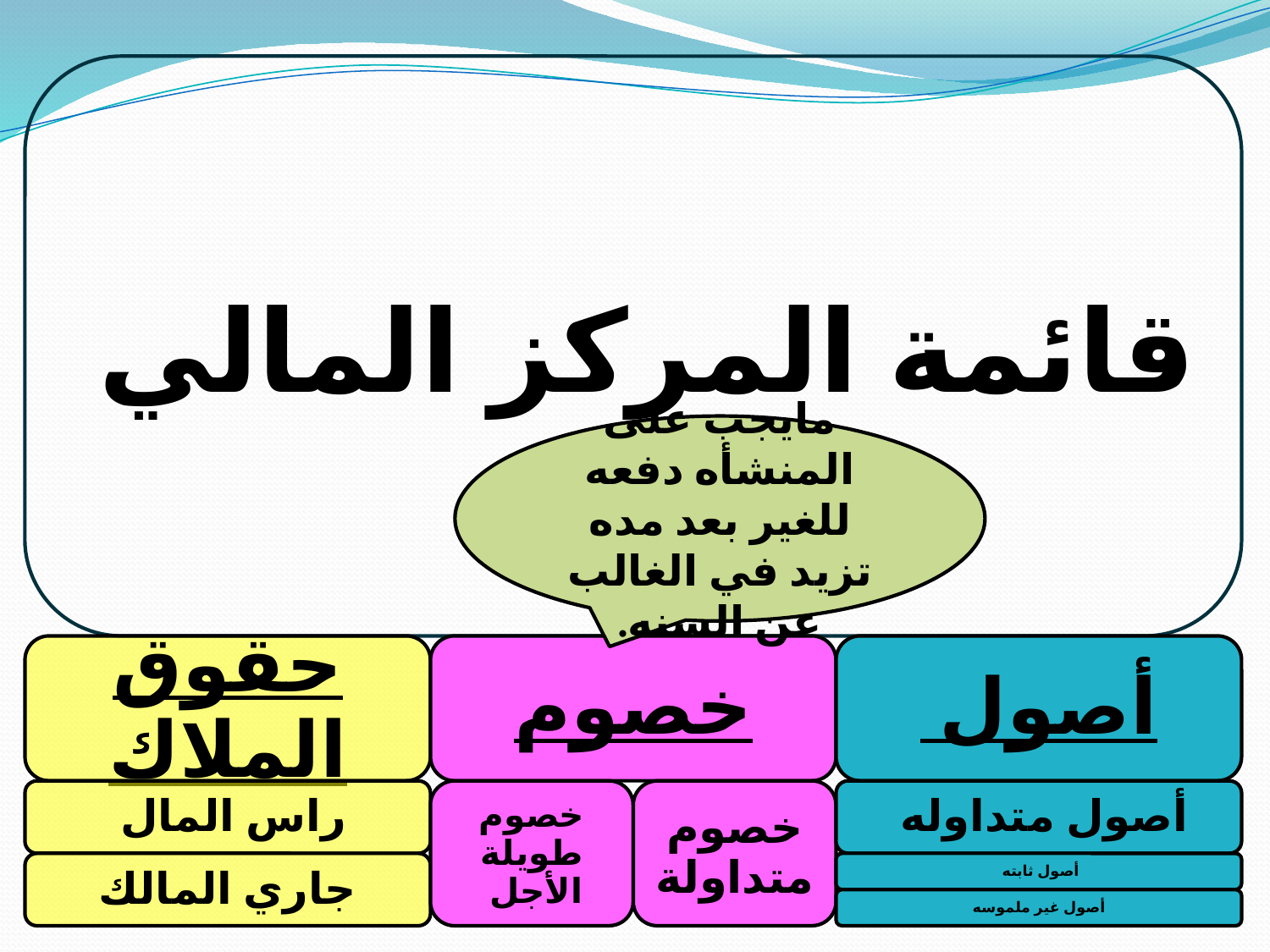

قائمة المركز المالي
خصوم
خصوم متداولة
أصول
أصول متداوله
أصول ثابته
أصول غير ملموسه
راس المال
جاري المالك
مايجب على المنشأه دفعه للغير بعد مده تزيد في الغالب عن السنه.